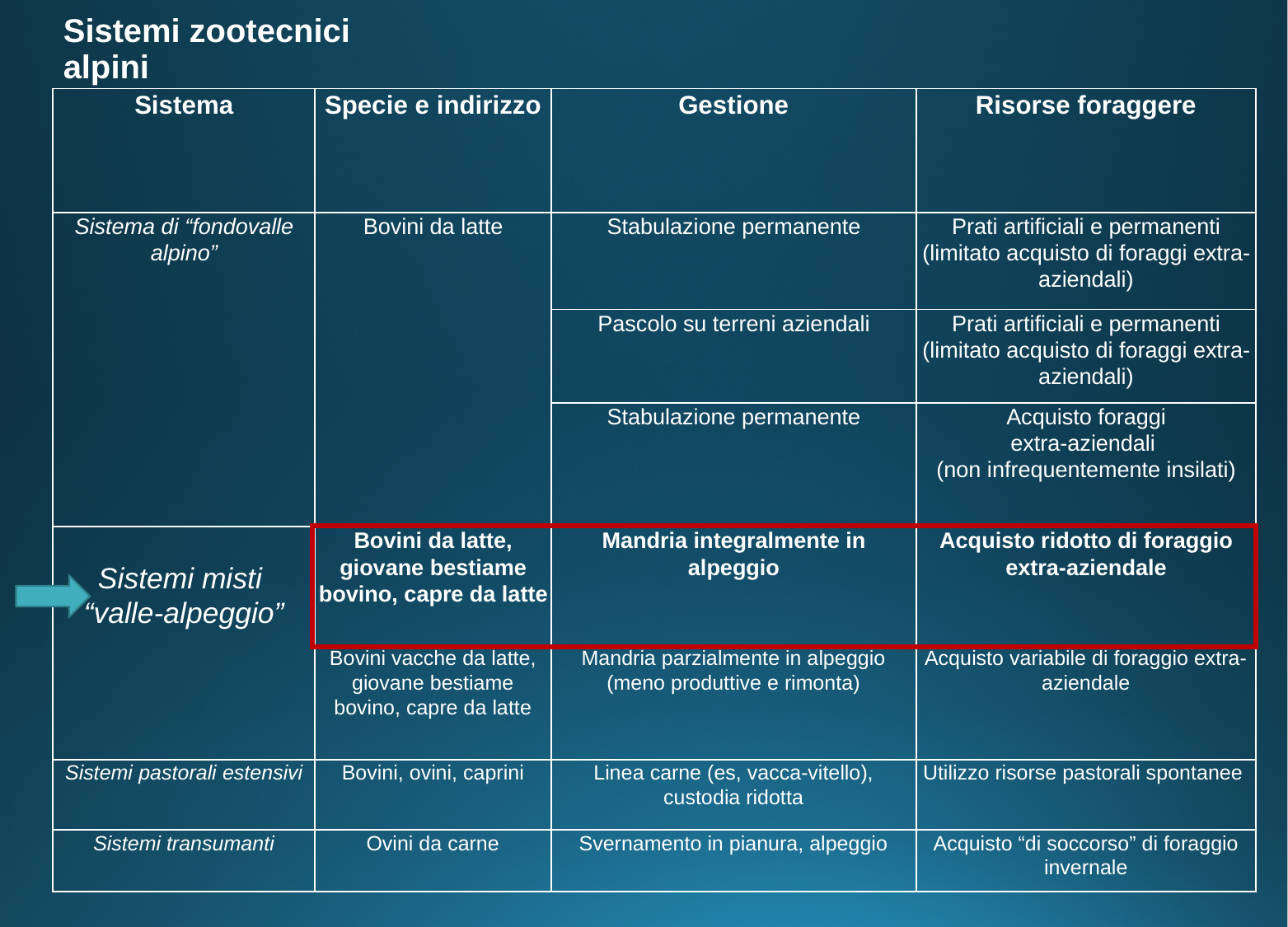

# Sistemi zootecnici alpini
| Sistema | Specie e indirizzo | Gestione | Risorse foraggere |
| --- | --- | --- | --- |
| Sistema di “fondovalle alpino” | Bovini da latte | Stabulazione permanente | Prati artificiali e permanenti (limitato acquisto di foraggi extra-aziendali) |
|  |  | Pascolo su terreni aziendali | Prati artificiali e permanenti (limitato acquisto di foraggi extra-aziendali) |
|  |  | Stabulazione permanente | Acquisto foraggi extra-aziendali (non infrequentemente insilati) |
| Sistemi misti “valle-alpeggio” | Bovini da latte, giovane bestiame bovino, capre da latte | Mandria integralmente in alpeggio | Acquisto ridotto di foraggio extra-aziendale |
|  | Bovini vacche da latte, giovane bestiame bovino, capre da latte | Mandria parzialmente in alpeggio (meno produttive e rimonta) | Acquisto variabile di foraggio extra-aziendale |
| Sistemi pastorali estensivi | Bovini, ovini, caprini | Linea carne (es, vacca-vitello), custodia ridotta | Utilizzo risorse pastorali spontanee |
| Sistemi transumanti | Ovini da carne | Svernamento in pianura, alpeggio | Acquisto “di soccorso” di foraggio invernale |